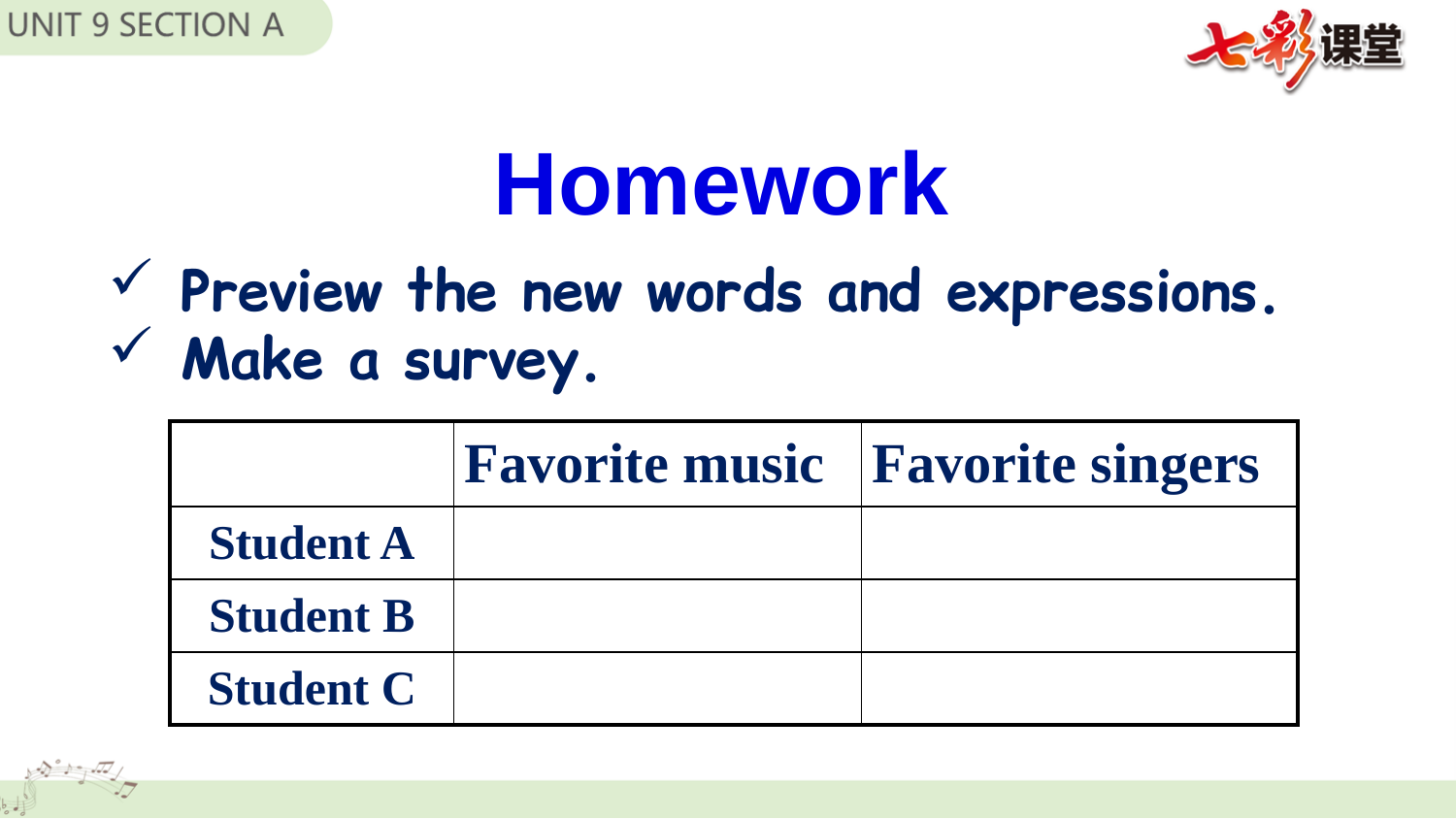

Homework
Preview the new words and expressions.
Make a survey.
|  | Favorite music | Favorite singers |
| --- | --- | --- |
| Student A |  |  |
| Student B |  |  |
| Student C |  |  |